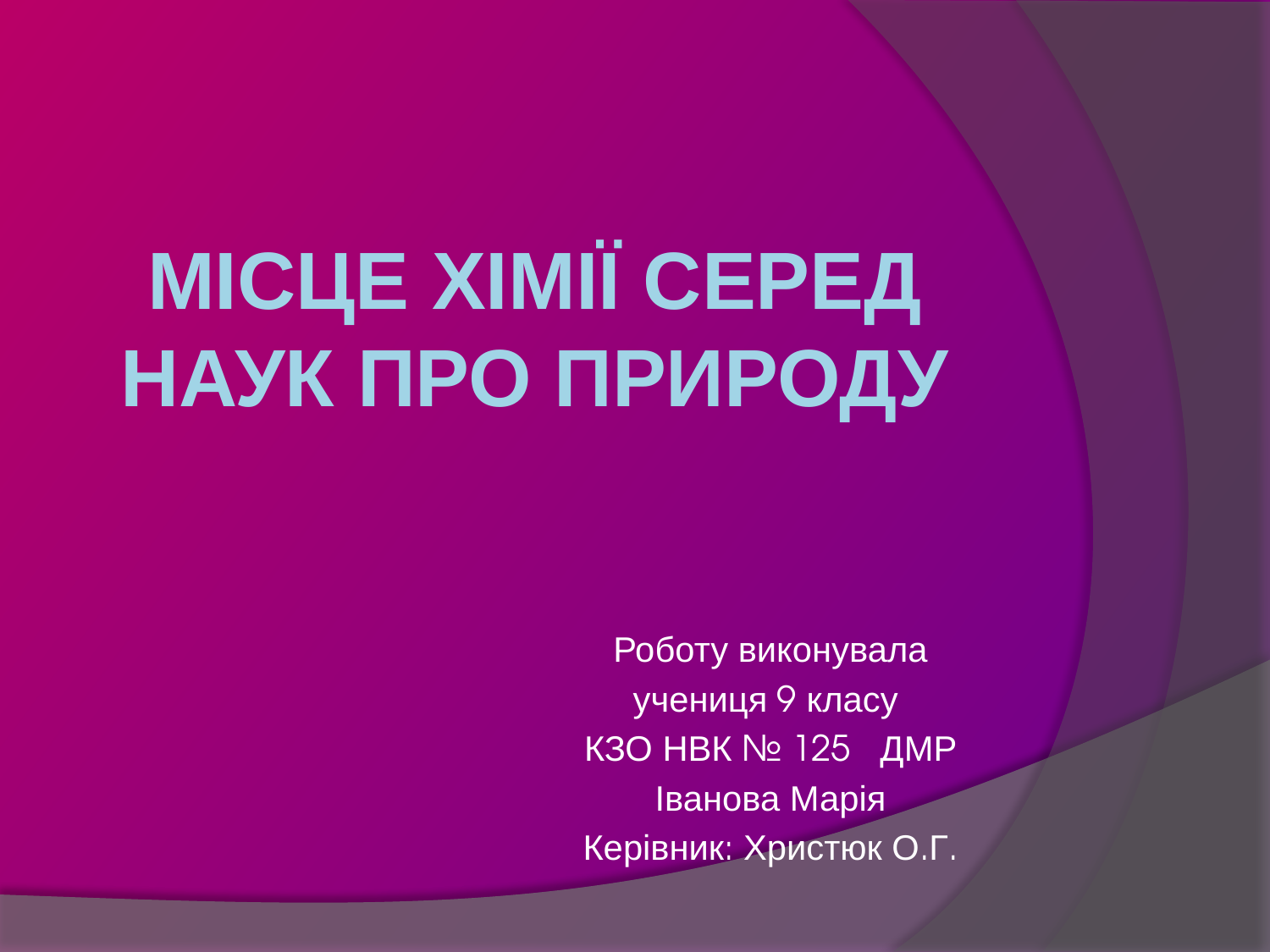

# Місце хімії серед наук про природу
Роботу виконувала
учениця 9 класу
КЗО НВК № 125   ДМР
Іванова Марія
Керівник: Христюк О.Г.